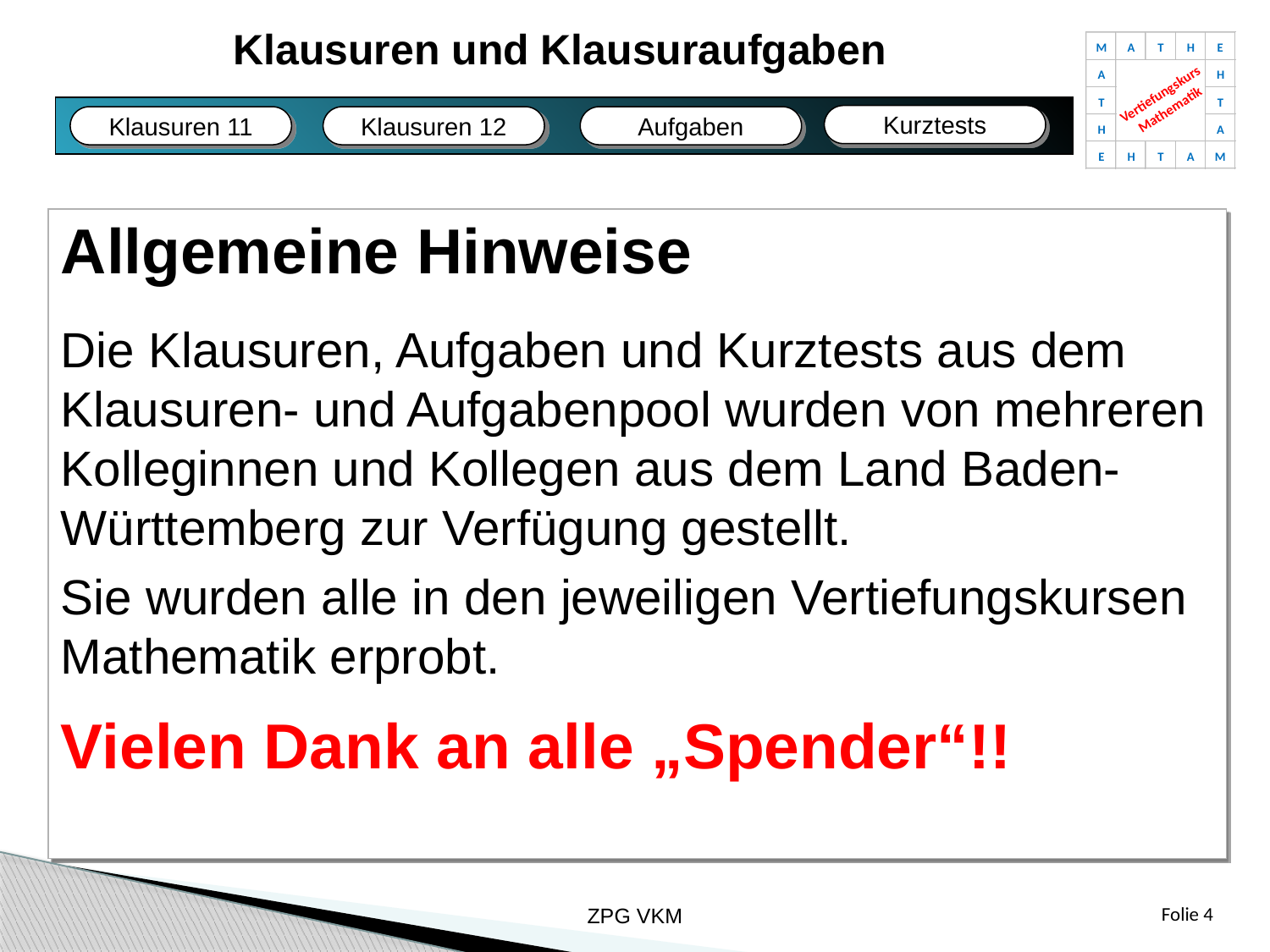

Klausuren und Klausuraufgaben

M
A
T
H
E

A
H
Vertiefungskurs
Mathematik

T
T

H
A

E
H
T
A
M

Kurztests
Klausuren 12
Klausuren 11
Aufgaben
Fazit
Bildungsplan
Fachliches
Unterricht
Allgemeine Hinweise
Die Klausuren, Aufgaben und Kurztests aus dem
Klausuren- und Aufgabenpool wurden von mehreren
Kolleginnen und Kollegen aus dem Land Baden-
Württemberg zur Verfügung gestellt.
Sie wurden alle in den jeweiligen Vertiefungskursen
Mathematik erprobt.
Vielen Dank an alle „Spender“!!

ZPG VKM
Folie 4